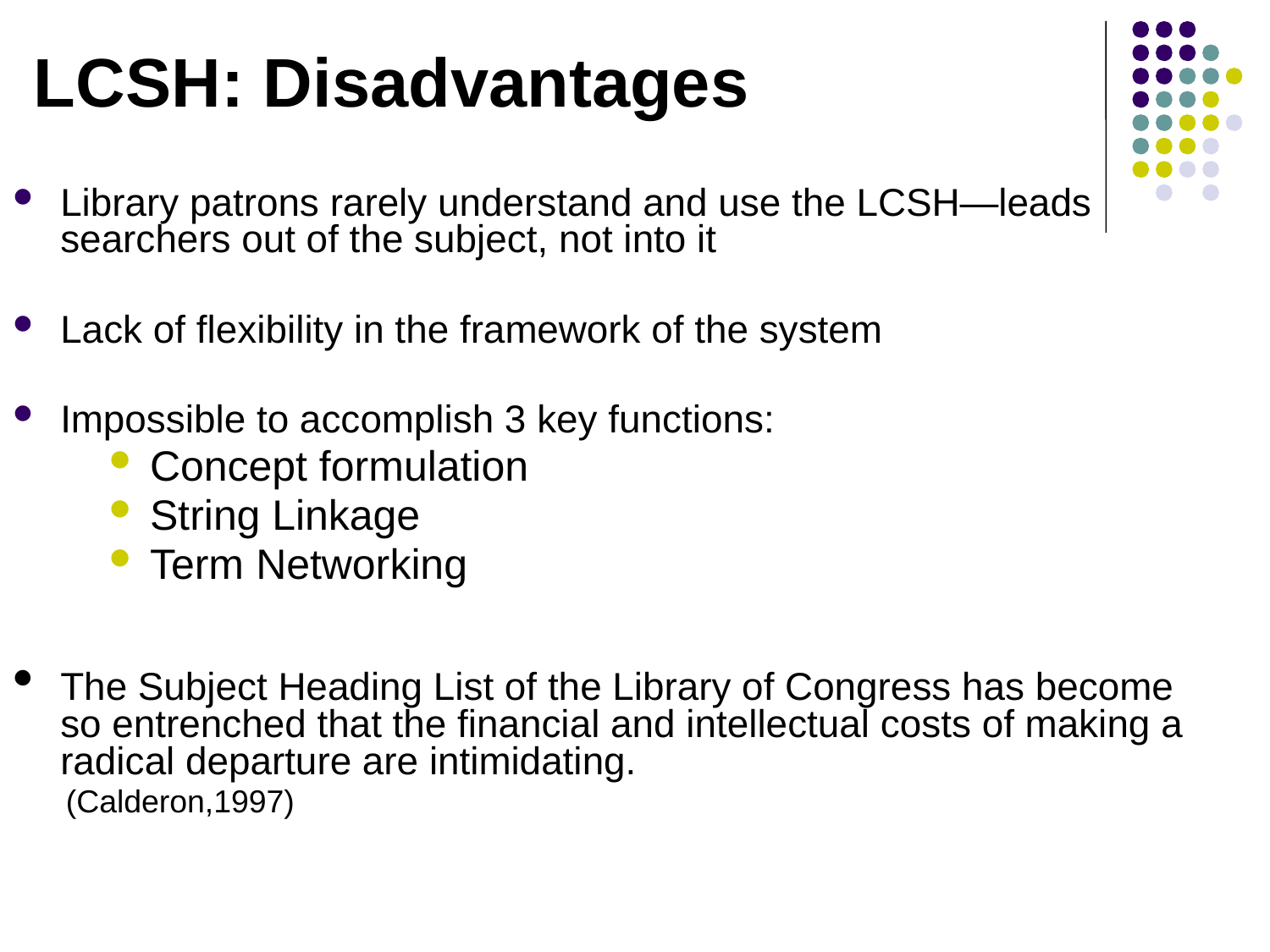

LCSH: Disadvantages
Library patrons rarely understand and use the LCSH—leads searchers out of the subject, not into it

Lack of flexibility in the framework of the system

Impossible to accomplish 3 key functions:
Concept formulation
String Linkage
Term Networking

The Subject Heading List of the Library of Congress has become so entrenched that the financial and intellectual costs of making a radical departure are intimidating.
      (Calderon,1997)